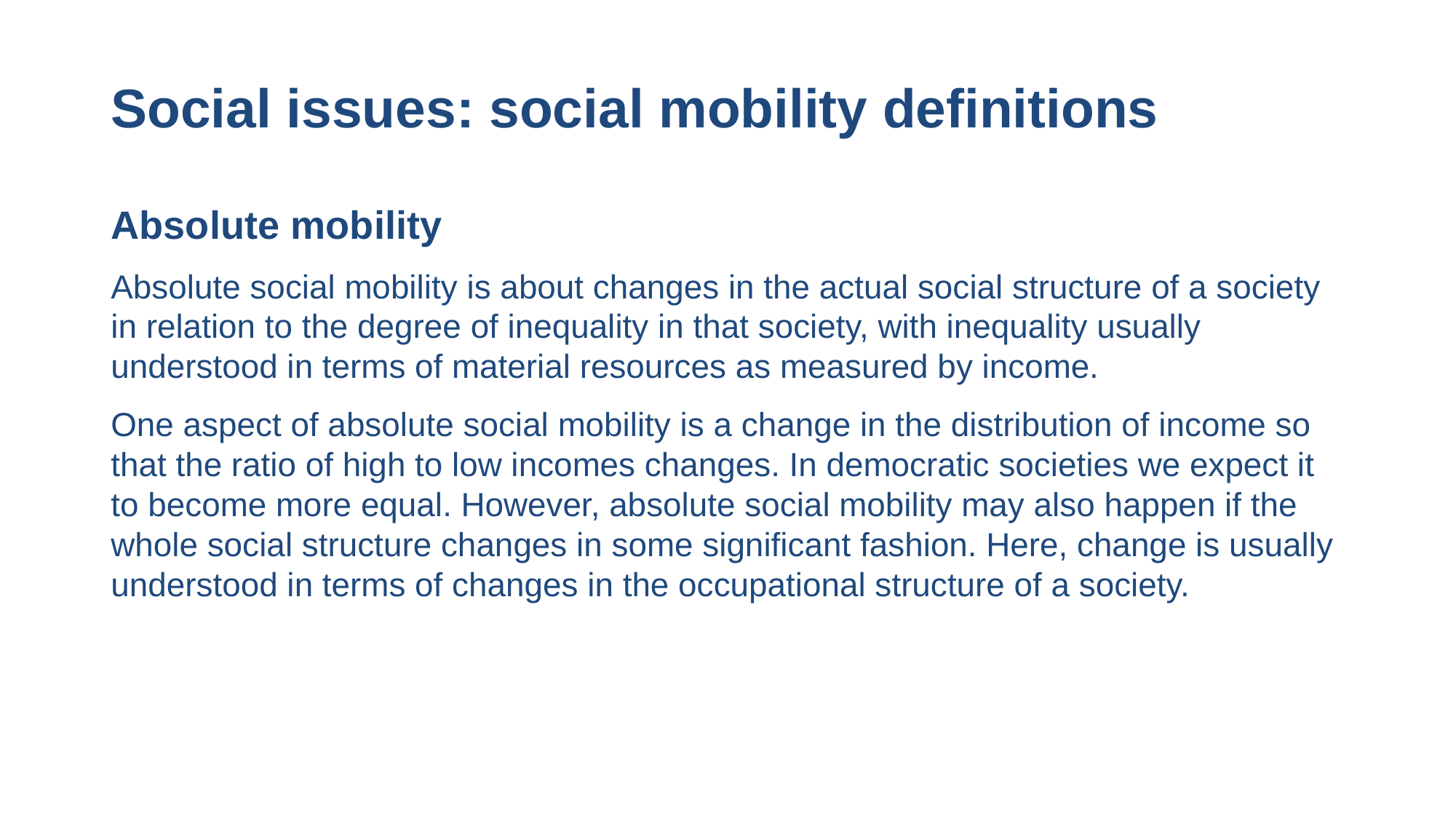

# Social issues: social mobility definitions
Absolute mobility
Absolute social mobility is about changes in the actual social structure of a society in relation to the degree of inequality in that society, with inequality usually understood in terms of material resources as measured by income.
One aspect of absolute social mobility is a change in the distribution of income so that the ratio of high to low incomes changes. In democratic societies we expect it to become more equal. However, absolute social mobility may also happen if the whole social structure changes in some significant fashion. Here, change is usually understood in terms of changes in the occupational structure of a society.